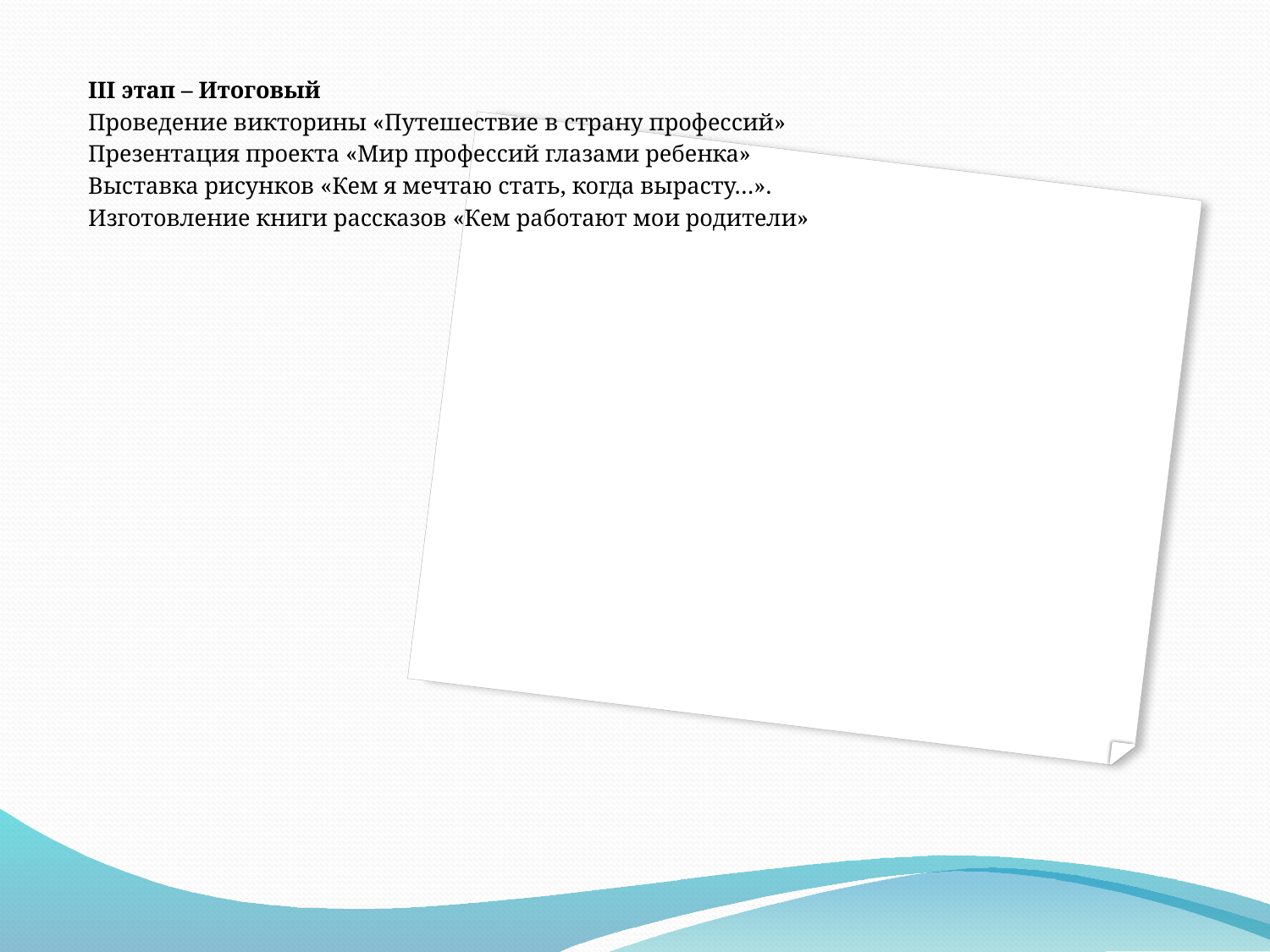

III этап – Итоговый
Проведение викторины «Путешествие в страну профессий»
Презентация проекта «Мир профессий глазами ребенка»
Выставка рисунков «Кем я мечтаю стать, когда вырасту…».
Изготовление книги рассказов «Кем работают мои родители»

#